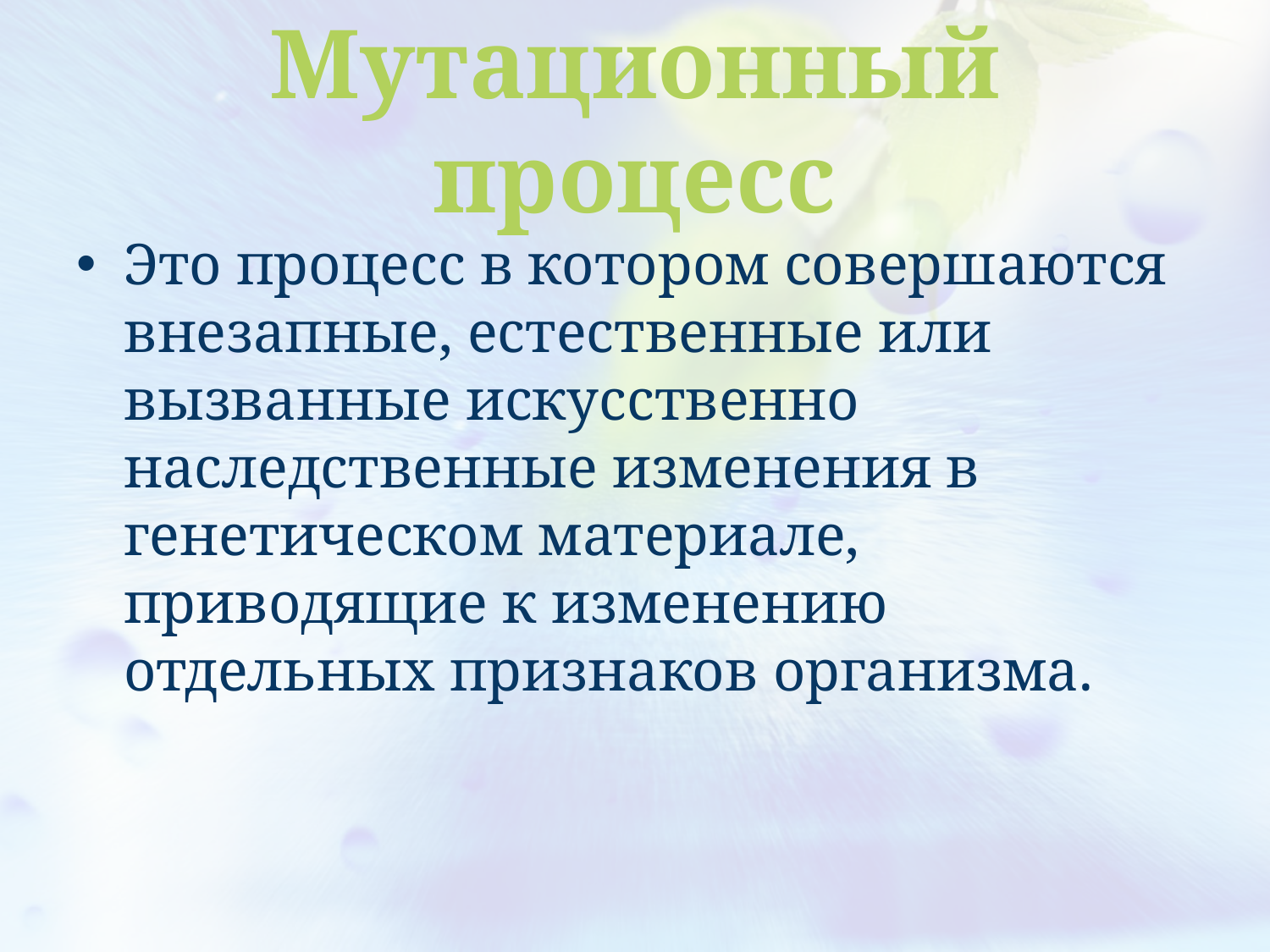

# Мутационный процесс
Это процесс в котором совершаются внезапные, естественные или вызванные искусственно наследственные изменения в генетическом материале, приводящие к изменению отдельных признаков организма.